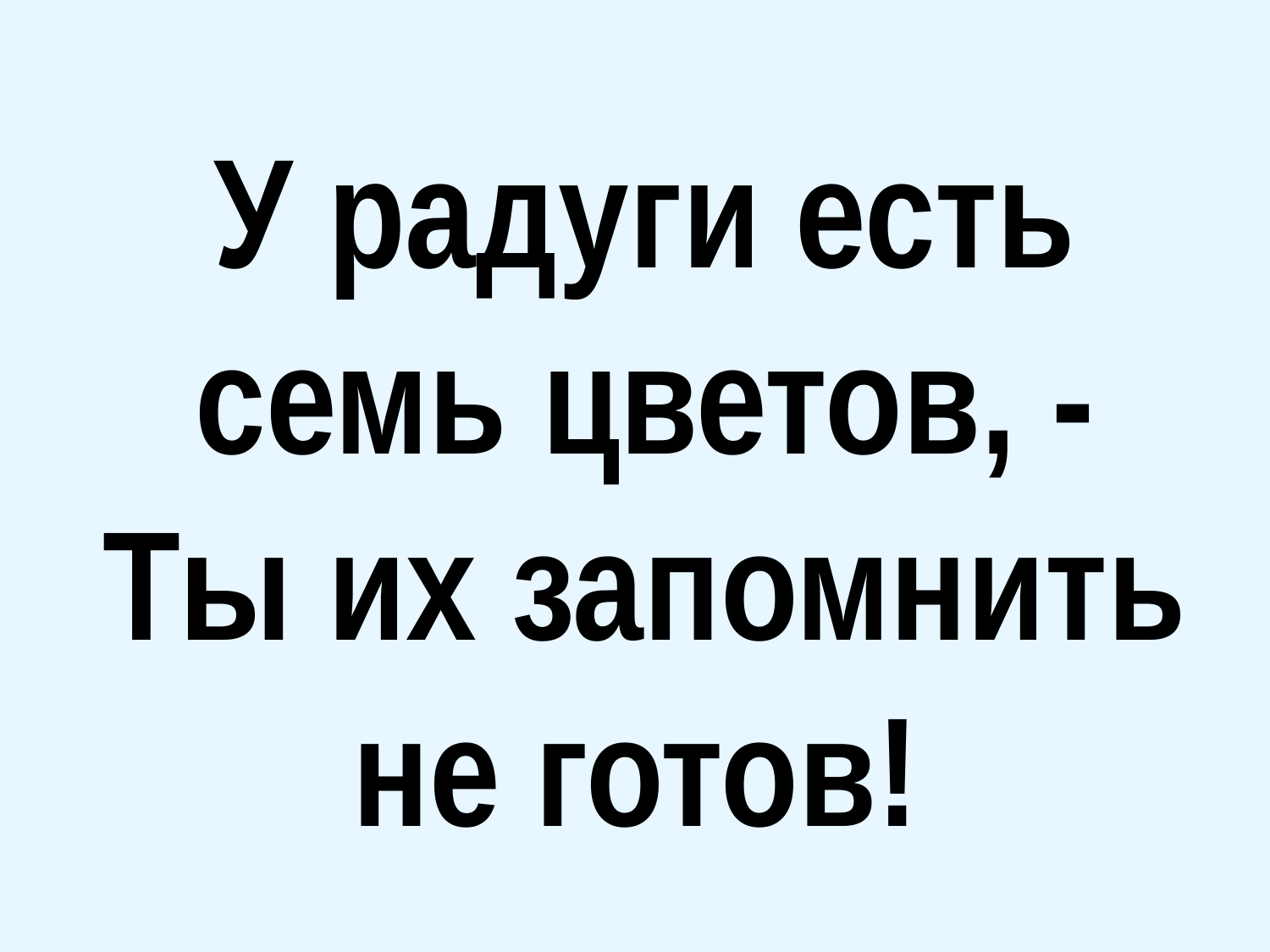

# У радуги есть семь цветов, - Ты их запомнить не готов!